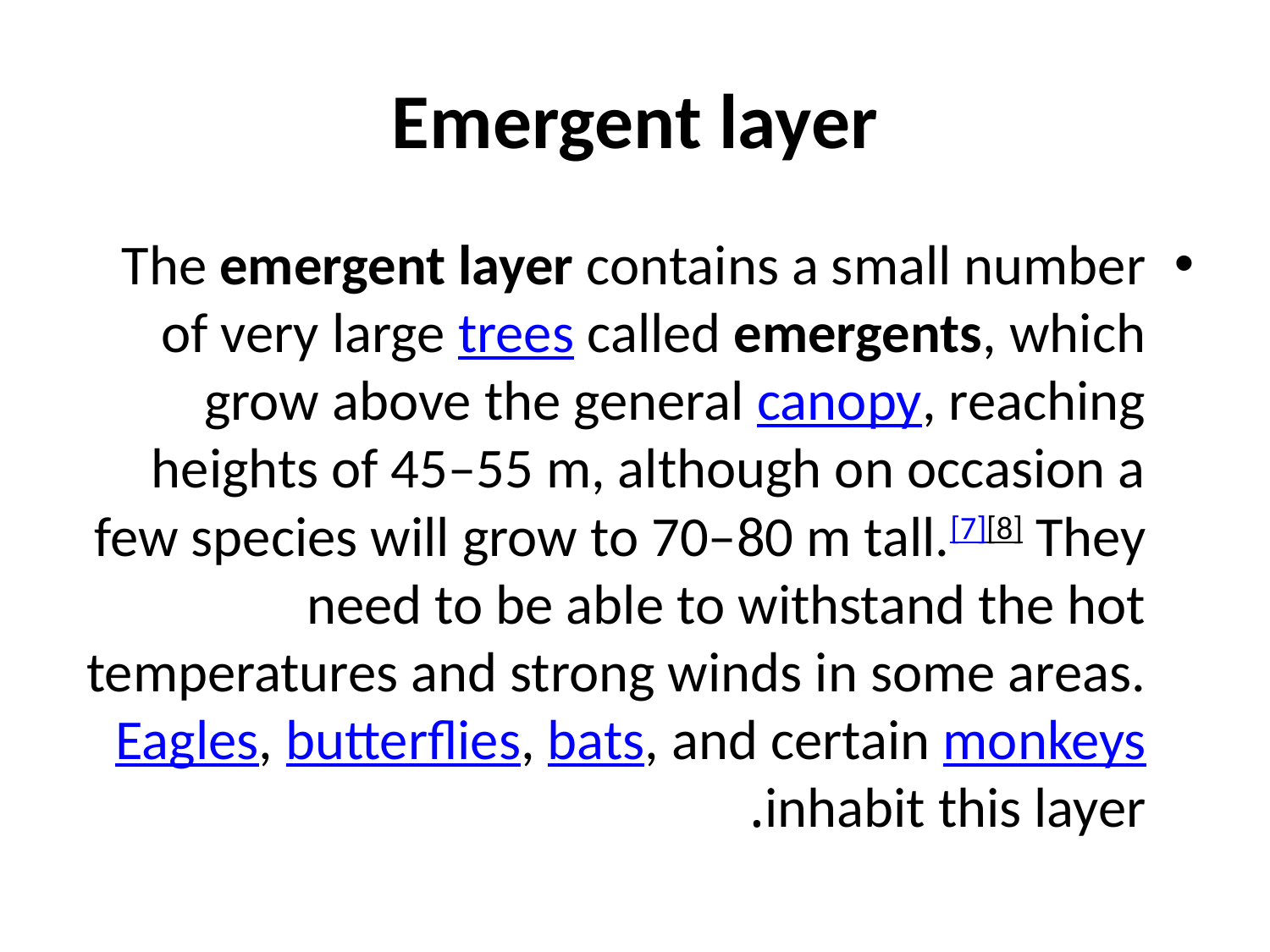

# Emergent layer
The emergent layer contains a small number of very large trees called emergents, which grow above the general canopy, reaching heights of 45–55 m, although on occasion a few species will grow to 70–80 m tall.[7][8] They need to be able to withstand the hot temperatures and strong winds in some areas. Eagles, butterflies, bats, and certain monkeys inhabit this layer.